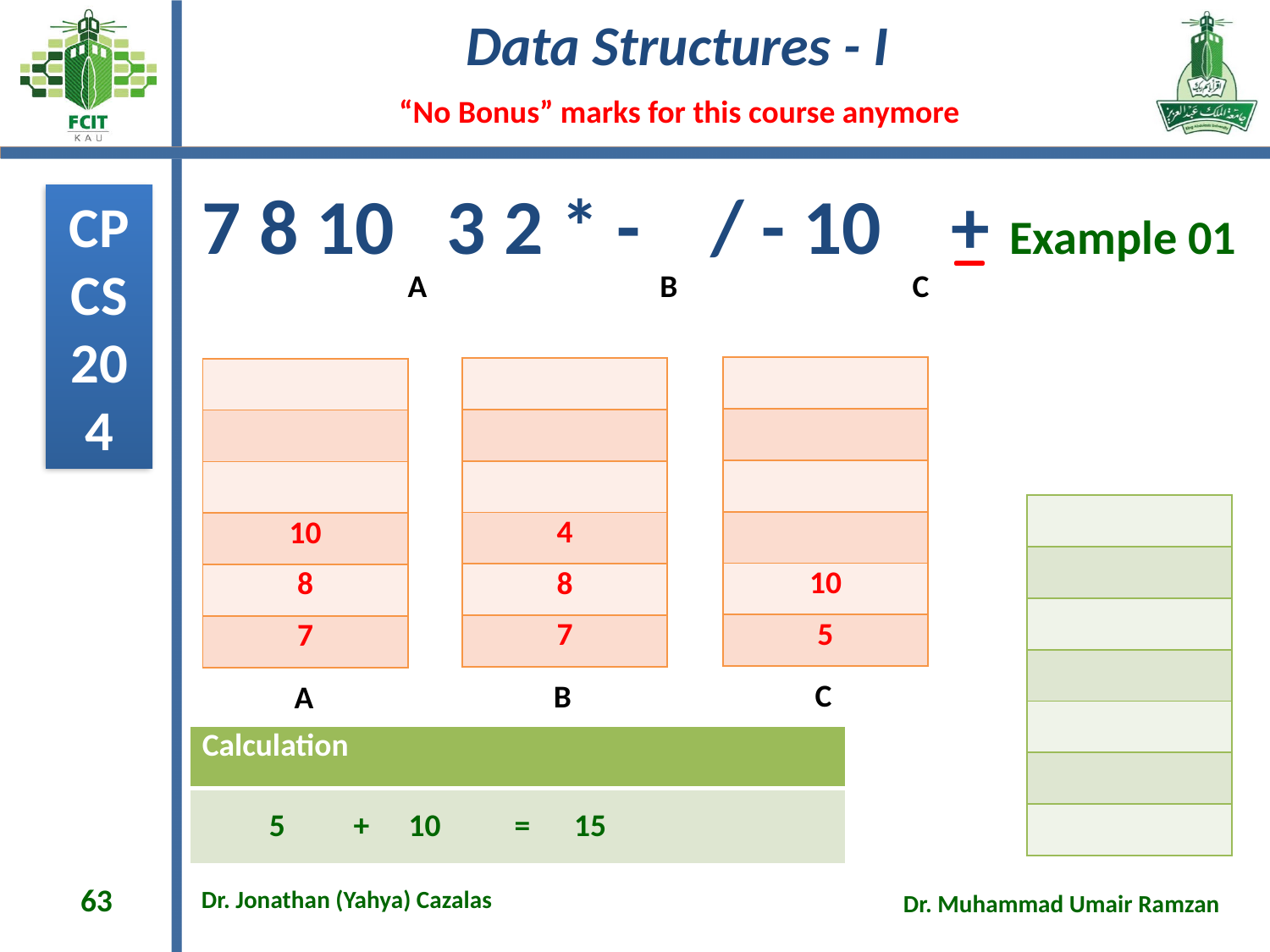

# 7 8 10   3 2 * -    / - 10    + Example 01
A
B
C

|  |
| --- |
|  |
|  |
|  |
| 10 |
| 5 |
|  |
| --- |
|  |
|  |
| 4 |
| 8 |
| 7 |
|  |
| --- |
|  |
|  |
| 10 |
| 8 |
| 7 |
|  |
| --- |
|  |
|  |
|  |
|  |
|  |
|  |
C
B
A
| Calculation |
| --- |
|  |
 5
 +
10
 =
15
63